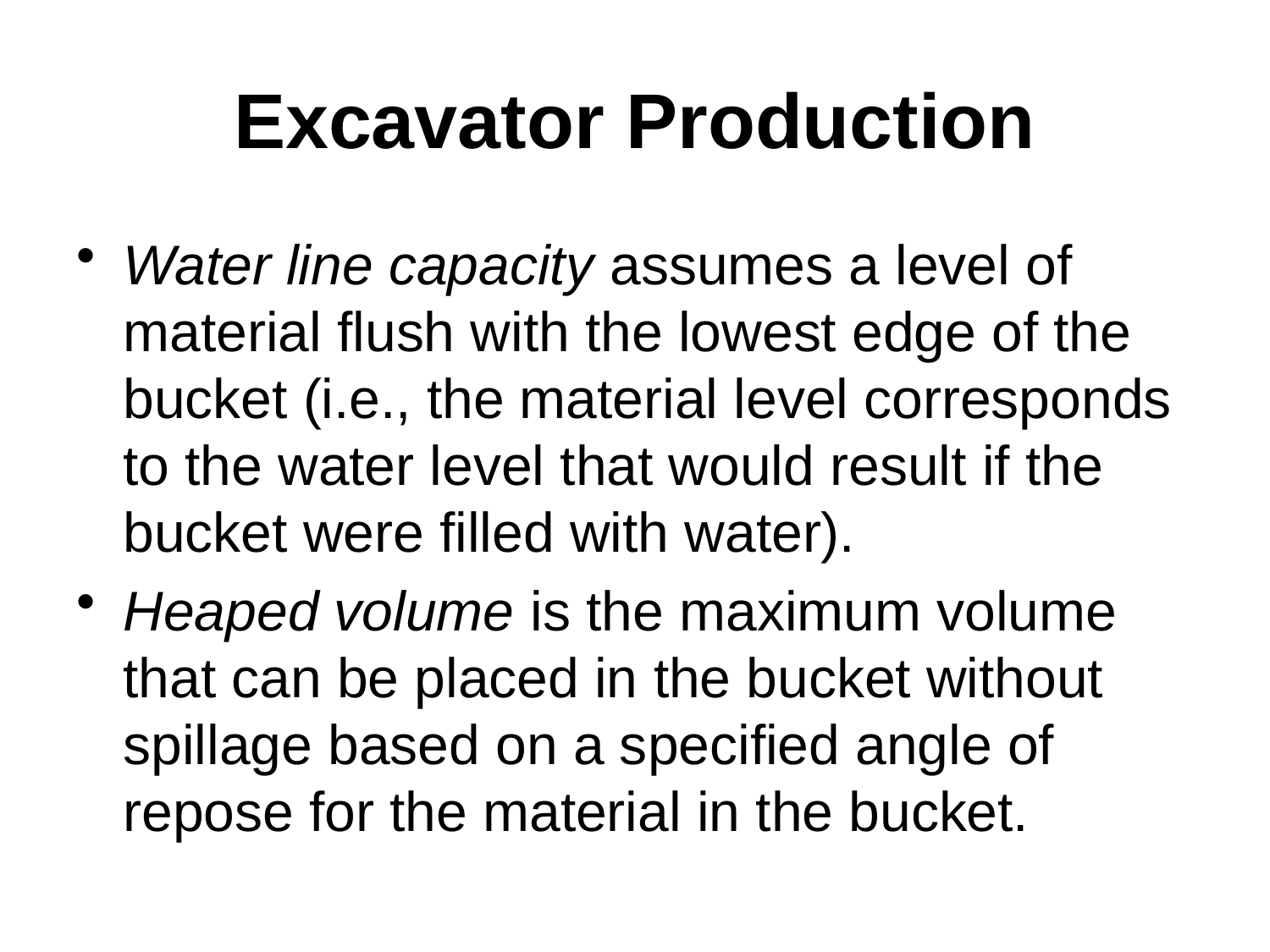

# Excavator Production
Water line capacity assumes a level of material flush with the lowest edge of the bucket (i.e., the material level corresponds to the water level that would result if the bucket were filled with water).
Heaped volume is the maximum volume that can be placed in the bucket without spillage based on a specified angle of repose for the material in the bucket.